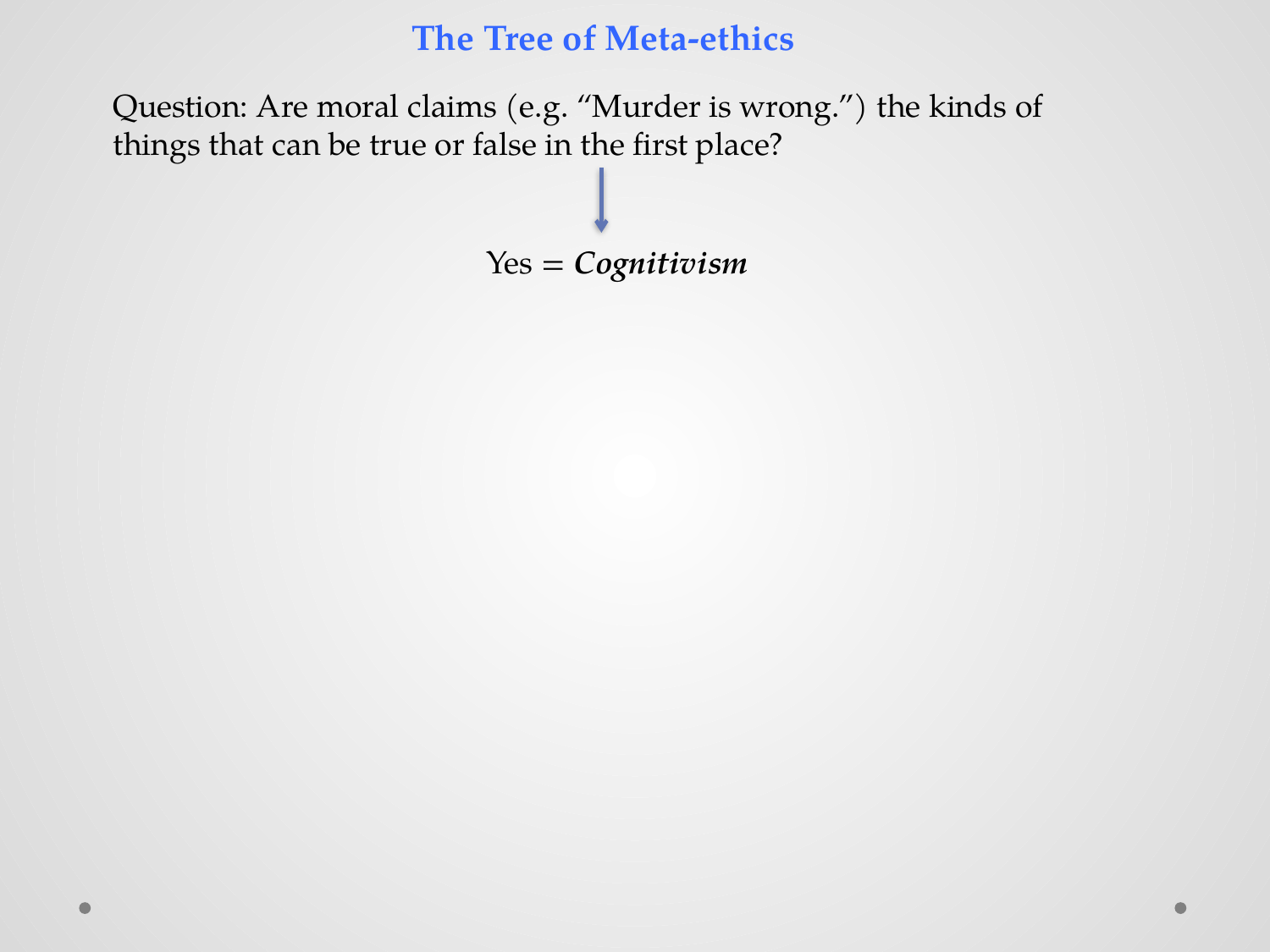

The Tree of Meta-ethics
Question: Are moral claims (e.g. “Murder is wrong.”) the kinds of things that can be true or false in the first place?
Yes = Cognitivism